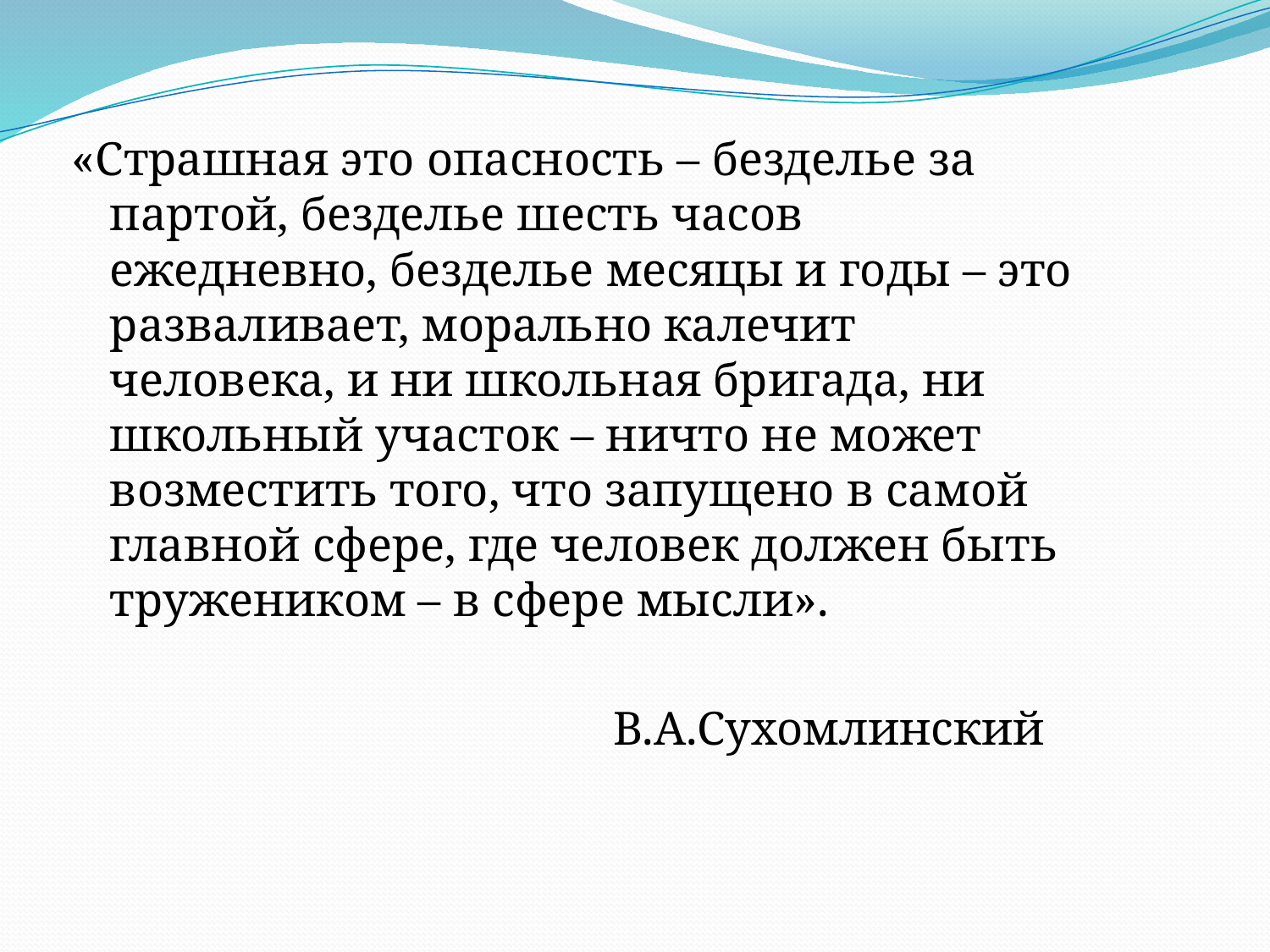

«Страшная это опасность – безделье за партой, безделье шесть часов ежедневно, безделье месяцы и годы – это разваливает, морально калечит человека, и ни школьная бригада, ни школьный участок – ничто не может возместить того, что запущено в самой главной сфере, где человек должен быть тружеником – в сфере мысли».

В.А.Сухомлинский